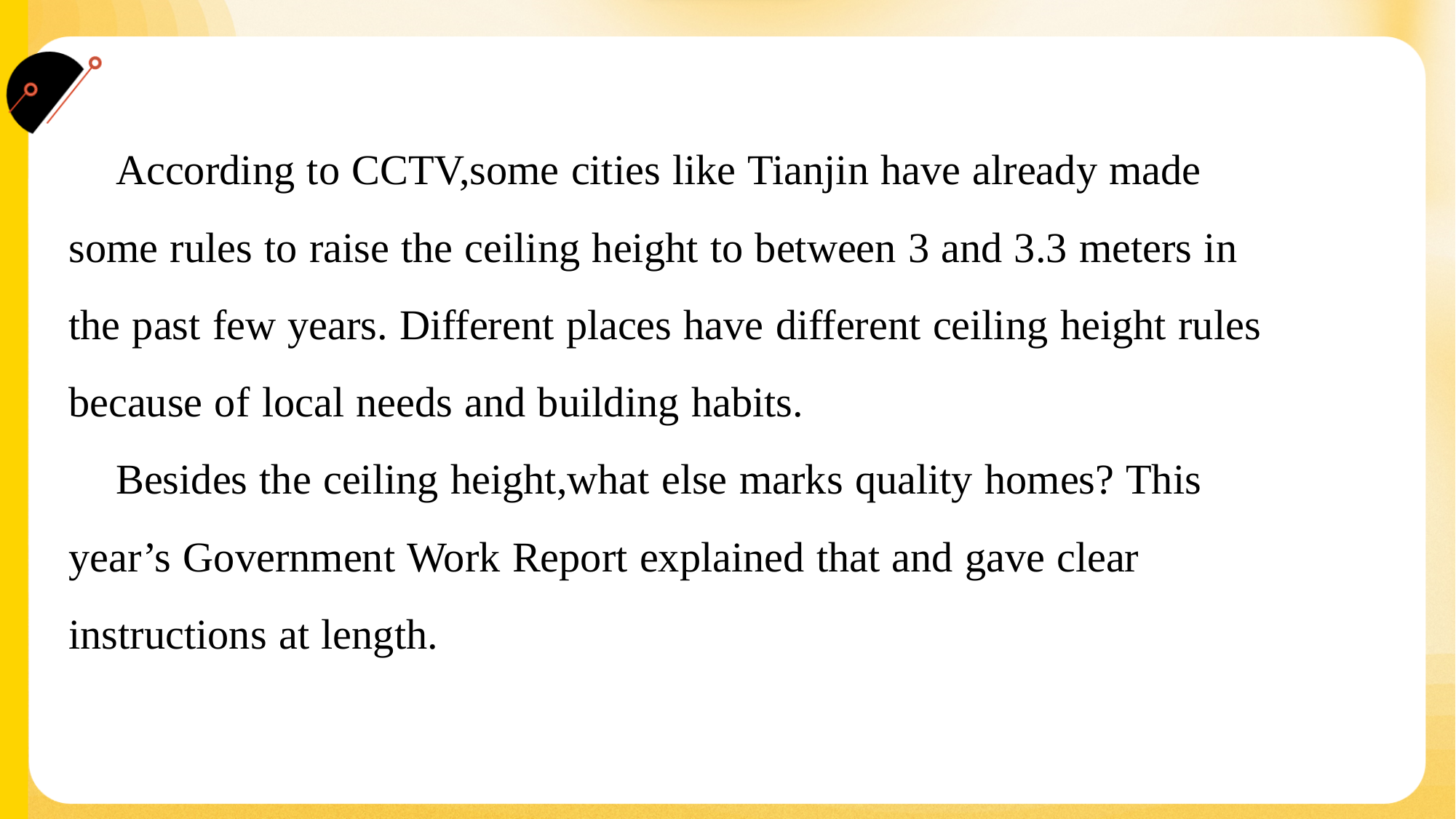

According to CCTV,some cities like Tianjin have already made
some rules to raise the ceiling height to between 3 and 3.3 meters in
the past few years. Different places have different ceiling height rules
because of local needs and building habits.
    Besides the ceiling height,what else marks quality homes? This
year’s Government Work Report explained that and gave clear
instructions at length.